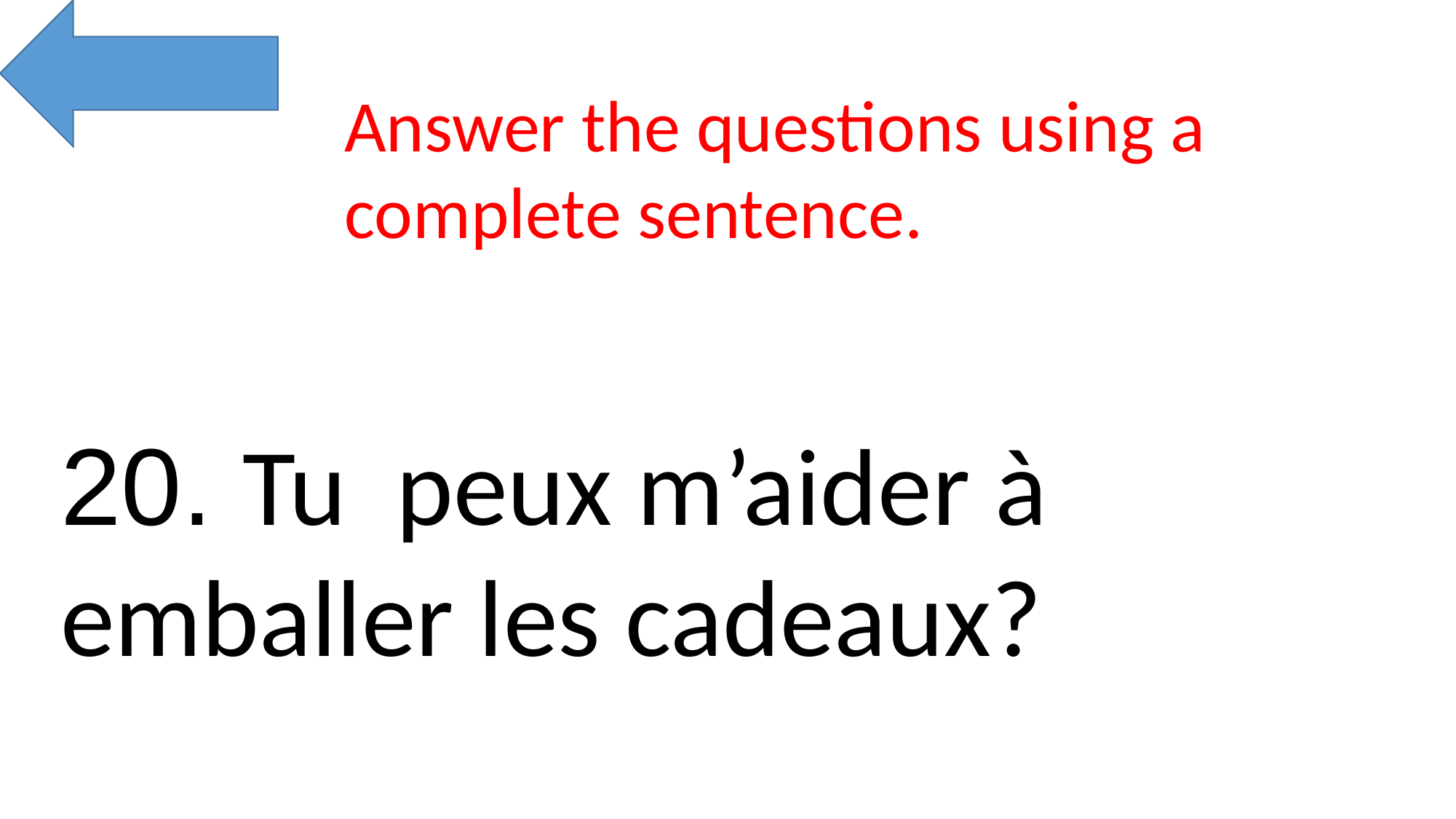

Answer the questions using a complete sentence.
20. Tu  peux m’aider à emballer les cadeaux?